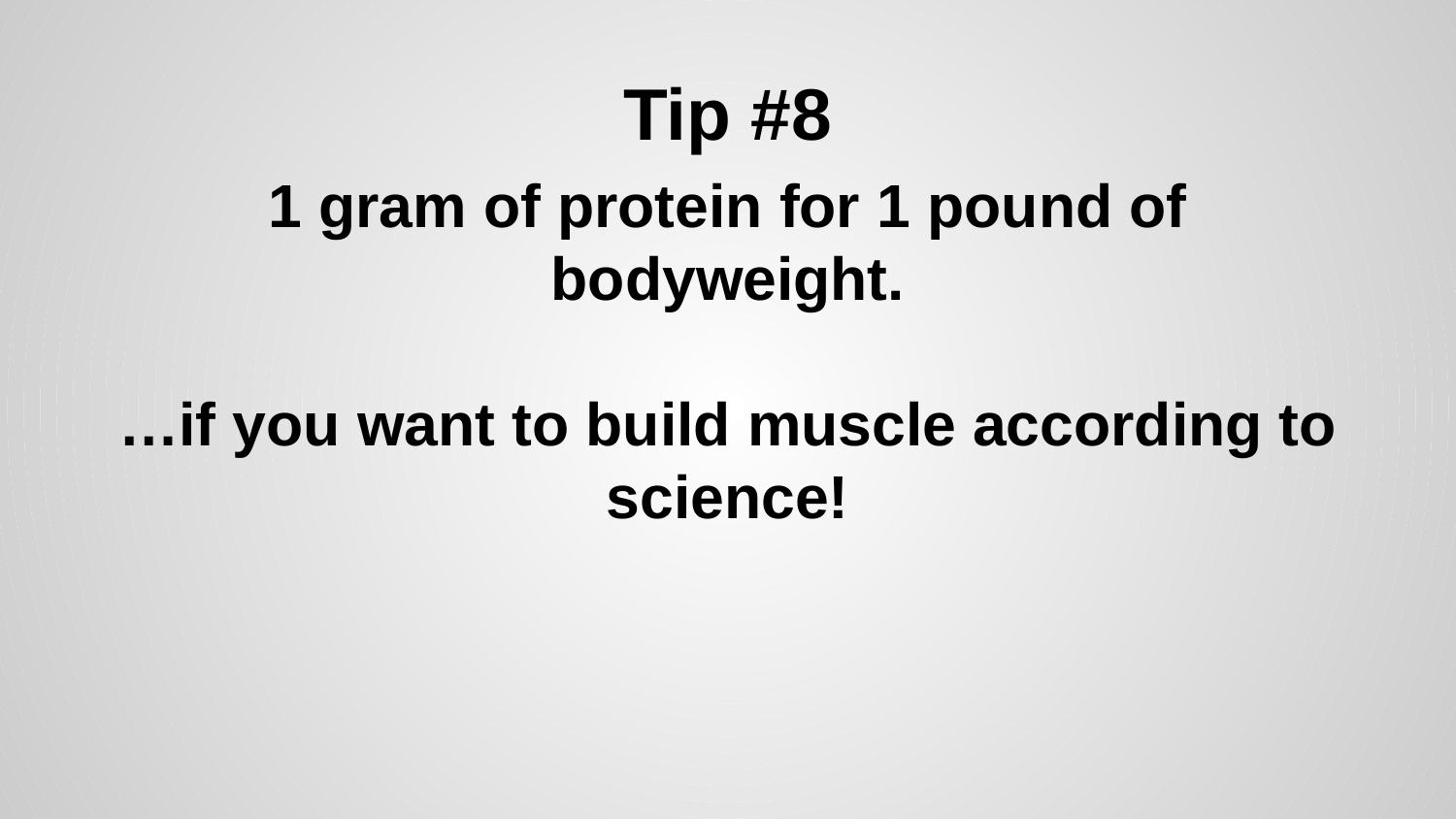

# Tip #8

1 gram of protein for 1 pound of bodyweight.

…if you want to build muscle according to science!